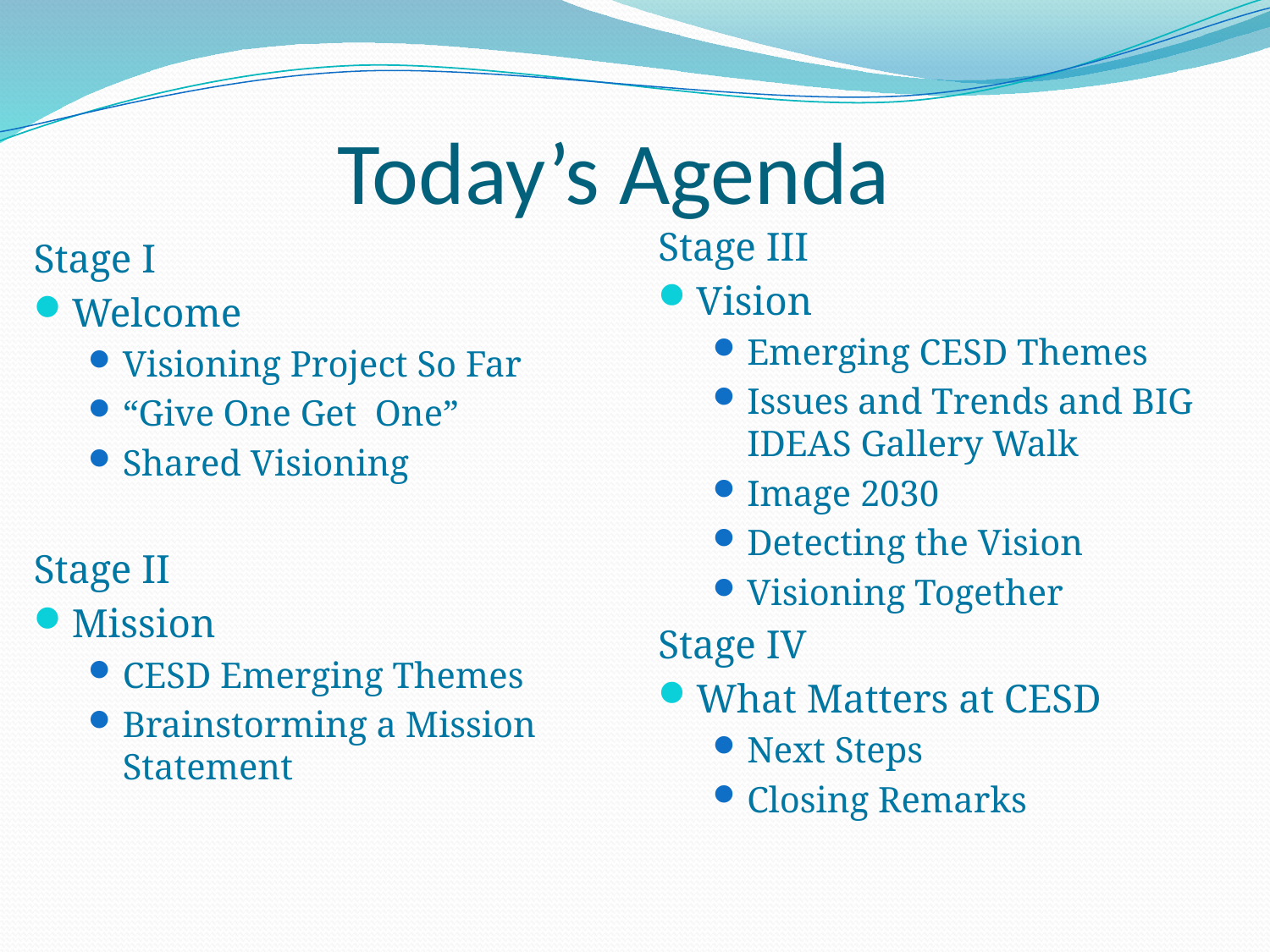

# Today’s Agenda

Stage I
Welcome
Visioning Project So Far
“Give One Get  One”
Shared Visioning

Stage II
Mission
CESD Emerging Themes
Brainstorming a Mission Statement

Stage III
Vision
Emerging CESD Themes
Issues and Trends and BIG IDEAS Gallery Walk
Image 2030
Detecting the Vision
Visioning Together
Stage IV
What Matters at CESD
Next Steps
Closing Remarks